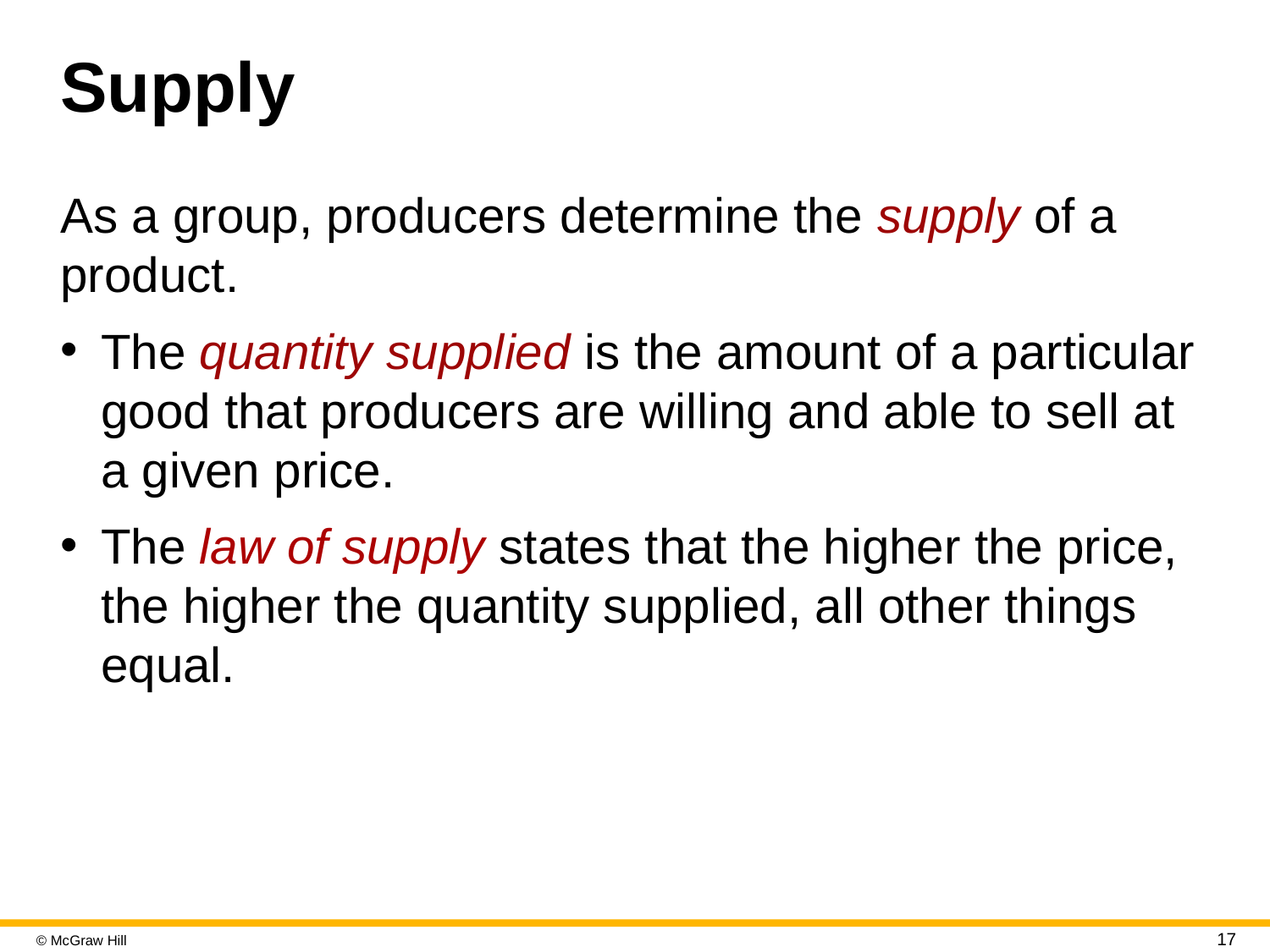

# Supply
As a group, producers determine the supply of a product.
The quantity supplied is the amount of a particular good that producers are willing and able to sell at a given price.
The law of supply states that the higher the price, the higher the quantity supplied, all other things equal.